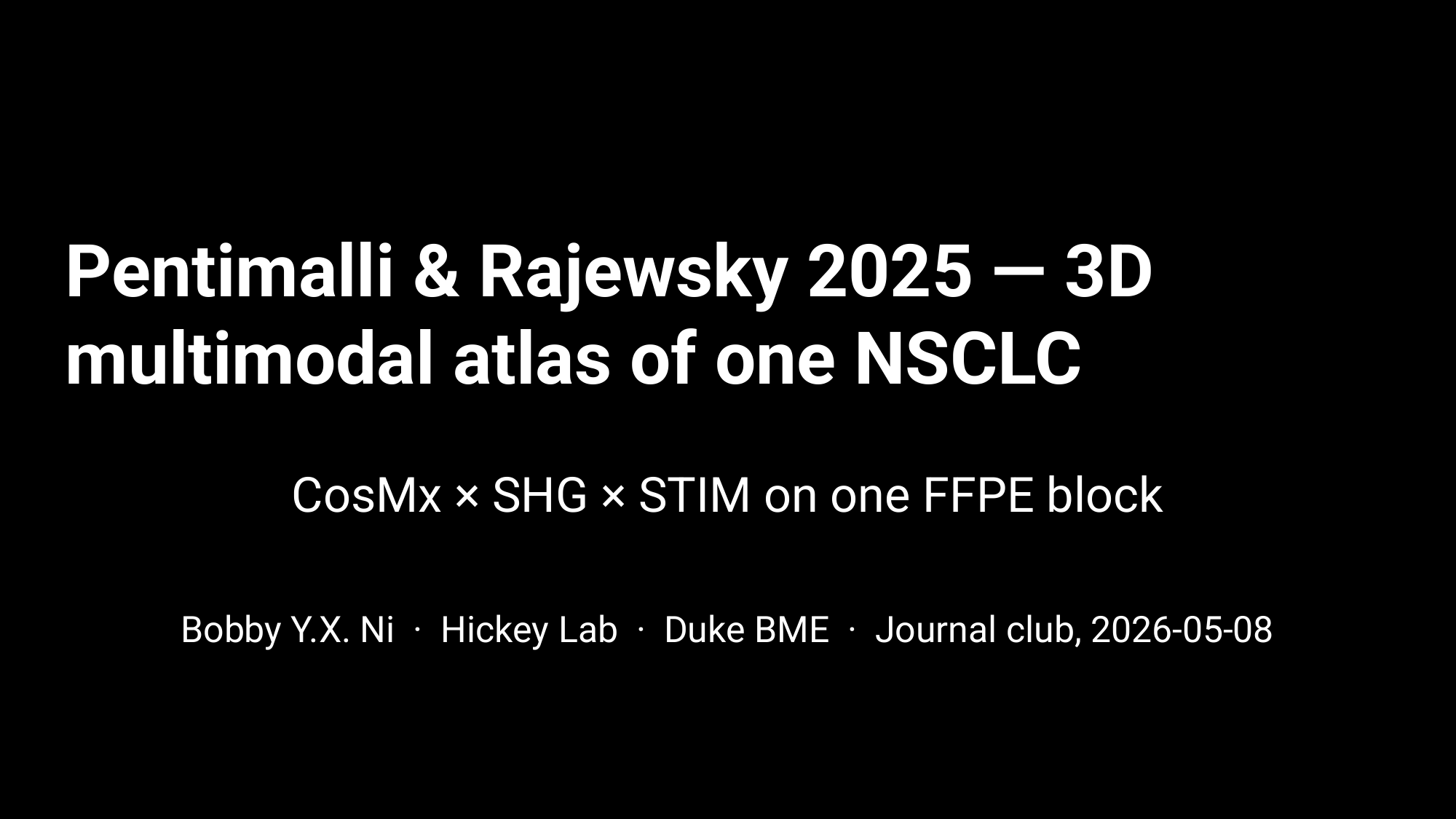

Pentimalli & Rajewsky 2025 — 3D multimodal atlas of one NSCLC
CosMx × SHG × STIM on one FFPE block
Bobby Y.X. Ni  ·  Hickey Lab  ·  Duke BME  ·  Journal club, 2026-05-08